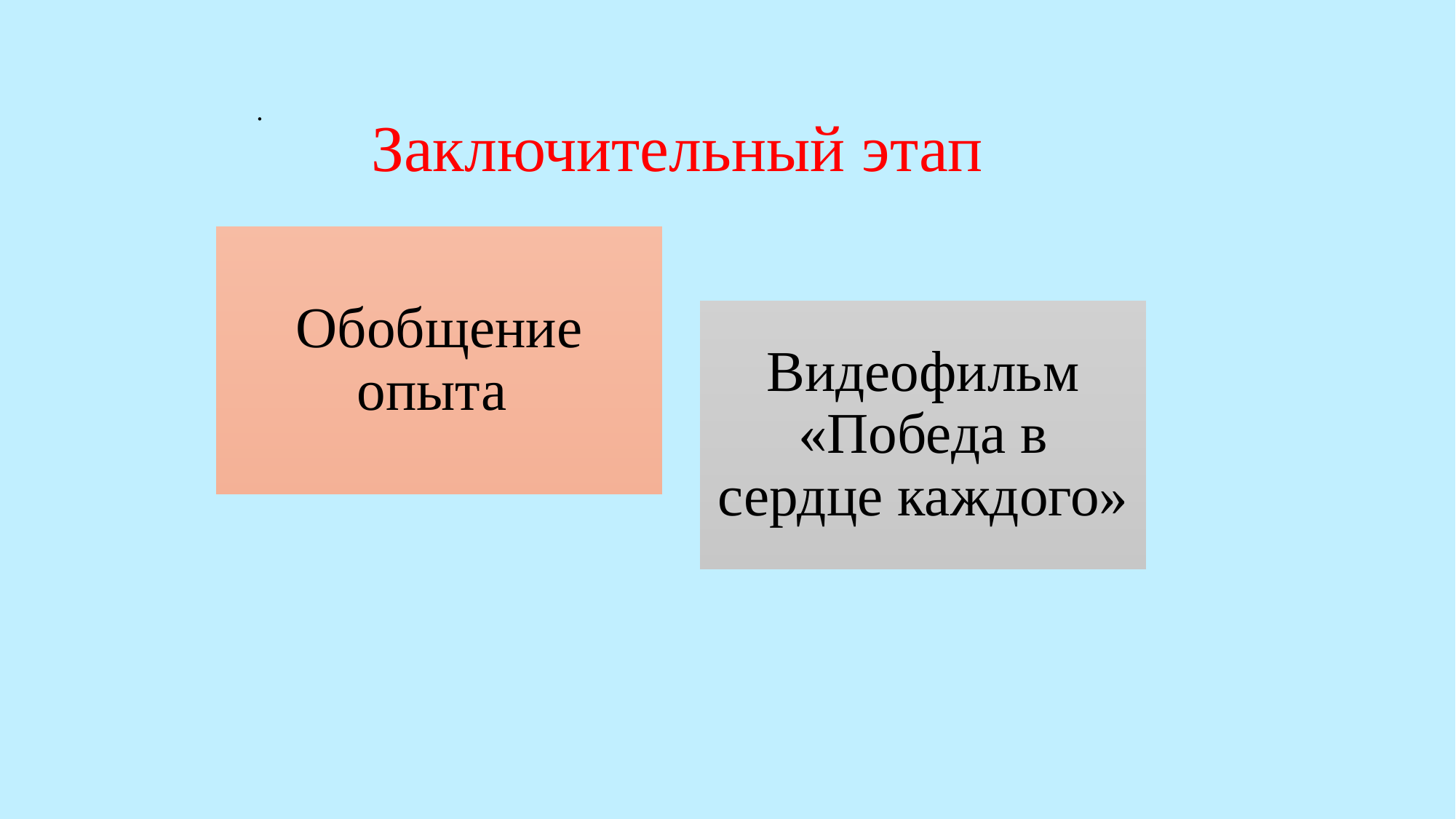

.
# Заключительный этап
Обобщение опыта
Видеофильм «Победа в сердце каждого»